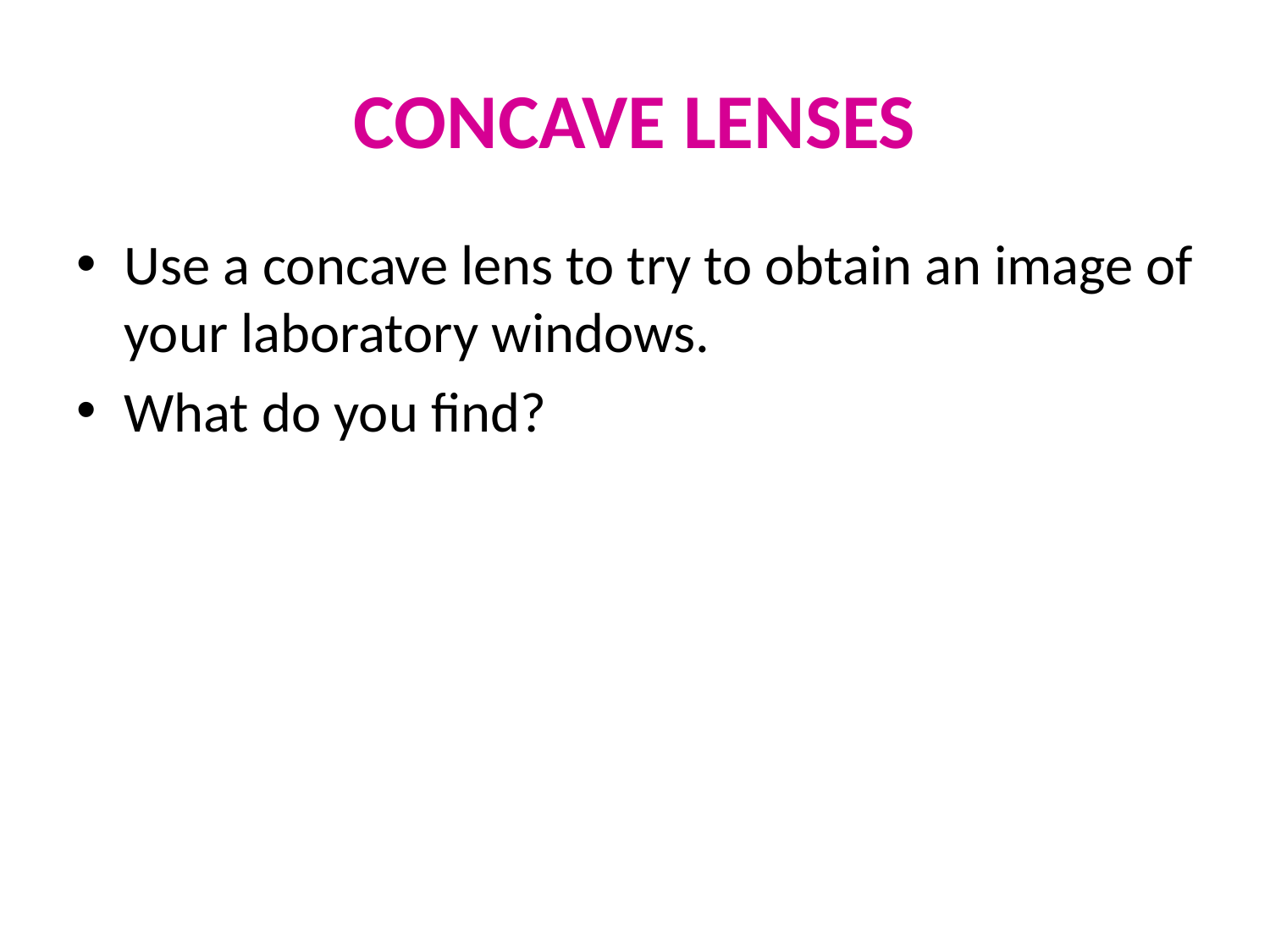

# CONCAVE LENSES
Use a concave lens to try to obtain an image of your laboratory windows.
What do you find?